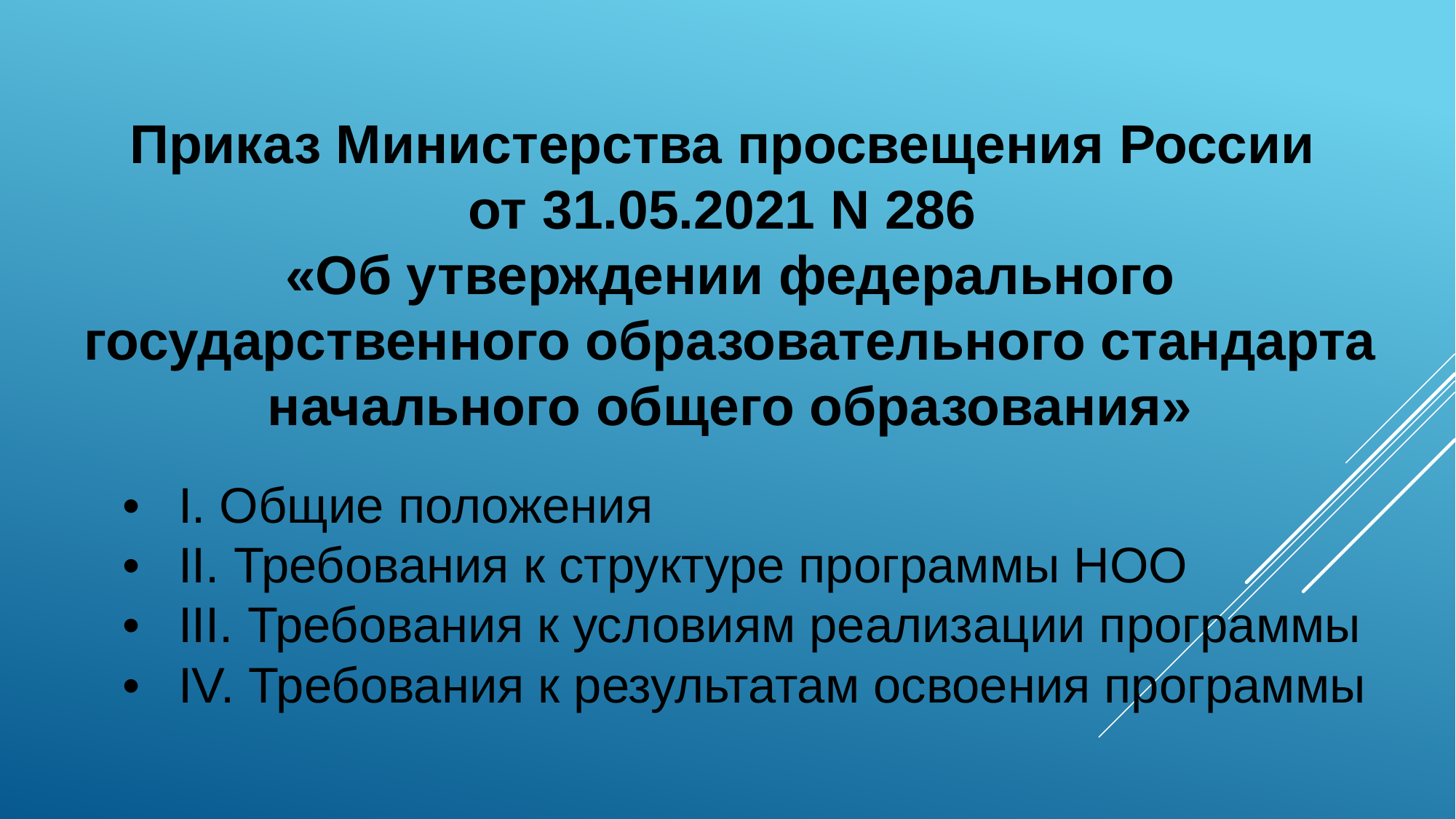

Приказ Министерства просвещения России
от 31.05.2021 N 286
«Об утверждении федерального государственного образовательного стандарта начального общего образования»

•	I. Общие положения
•	II. Требования к структуре программы НОО
•	III. Требования к условиям реализации программы
•	IV. Требования к результатам освоения программы